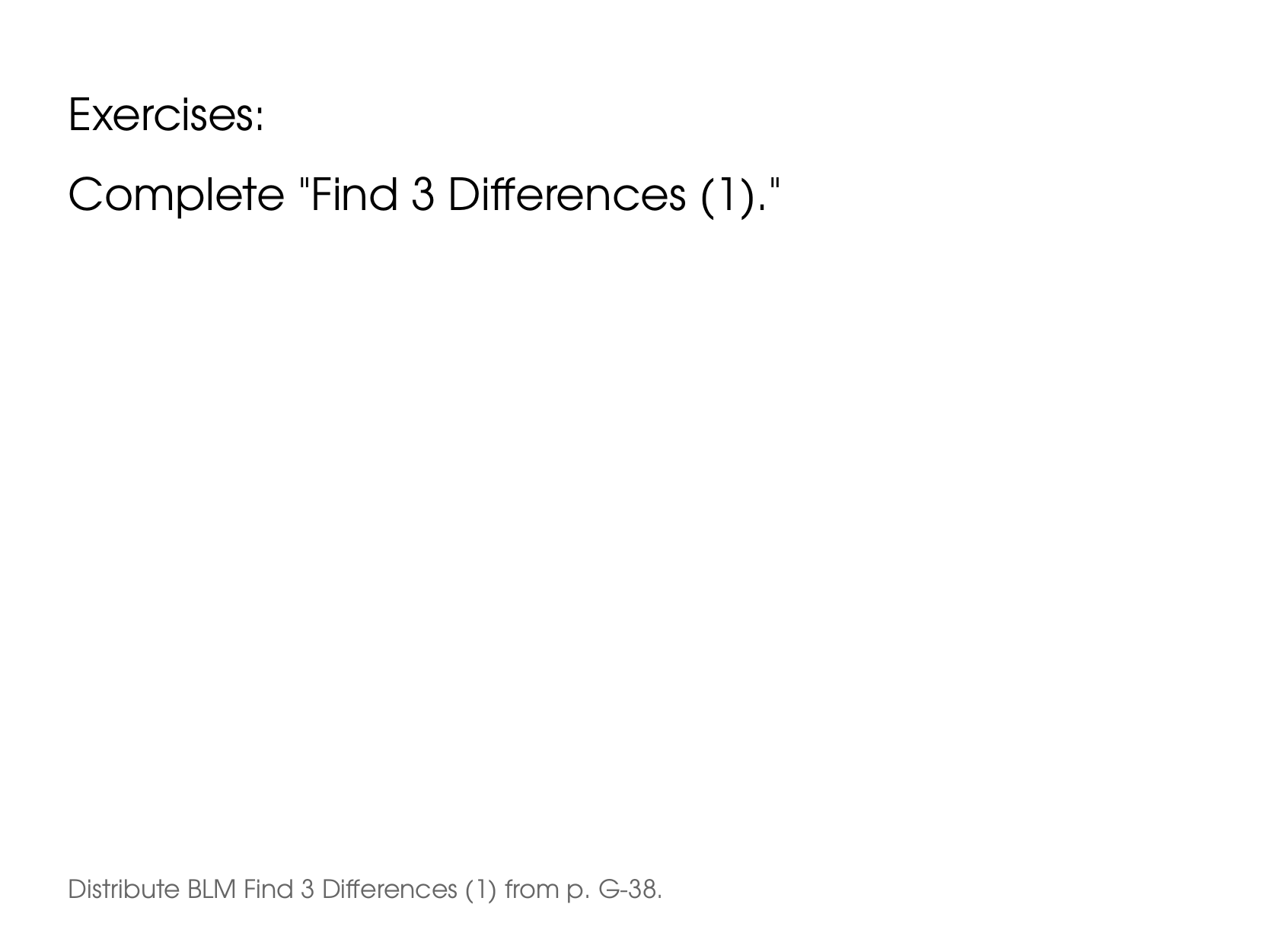

Exercises:
Complete "Find 3 Differences (1)."
Distribute BLM Find 3 Differences (1) from p. G-38.